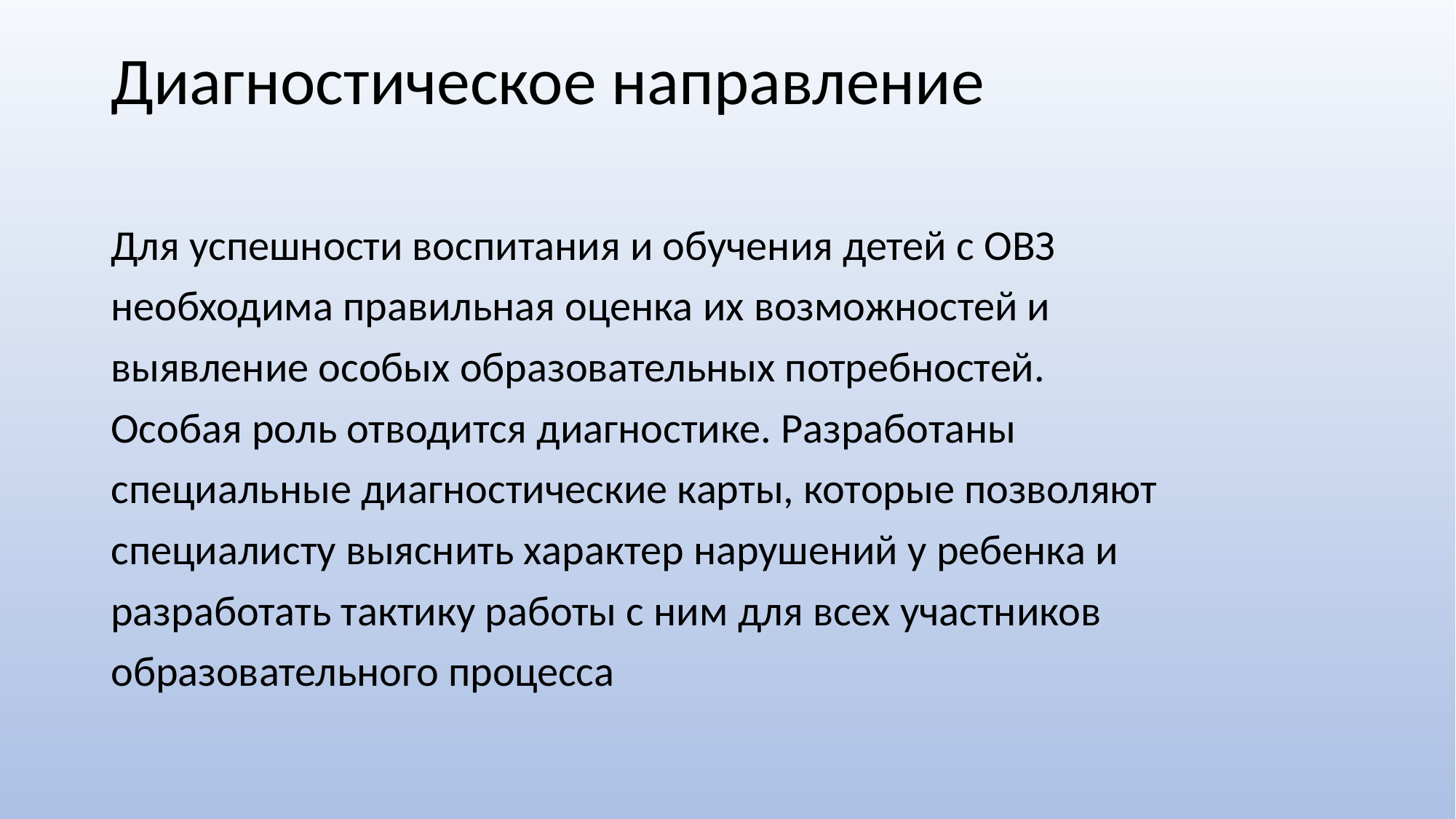

# Диагностическое направление
Для успешности воспитания и обучения детей с ОВЗ
необходима правильная оценка их возможностей и
выявление особых образовательных потребностей.
Особая роль отводится диагностике. Разработаны
специальные диагностические карты, которые позволяют
специалисту выяснить характер нарушений у ребенка и
разработать тактику работы с ним для всех участников
образовательного процесса